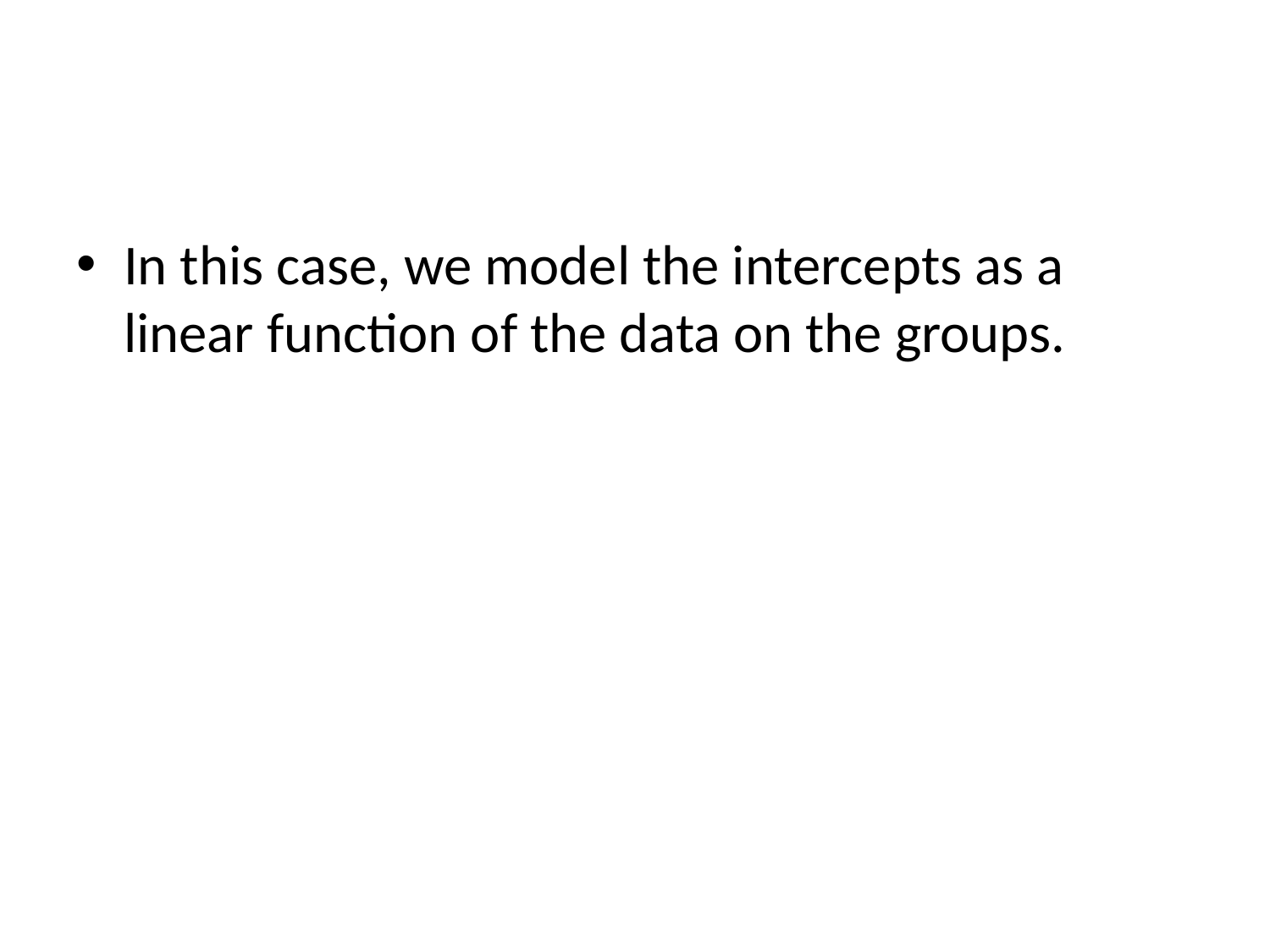

In this case, we model the intercepts as a linear function of the data on the groups.